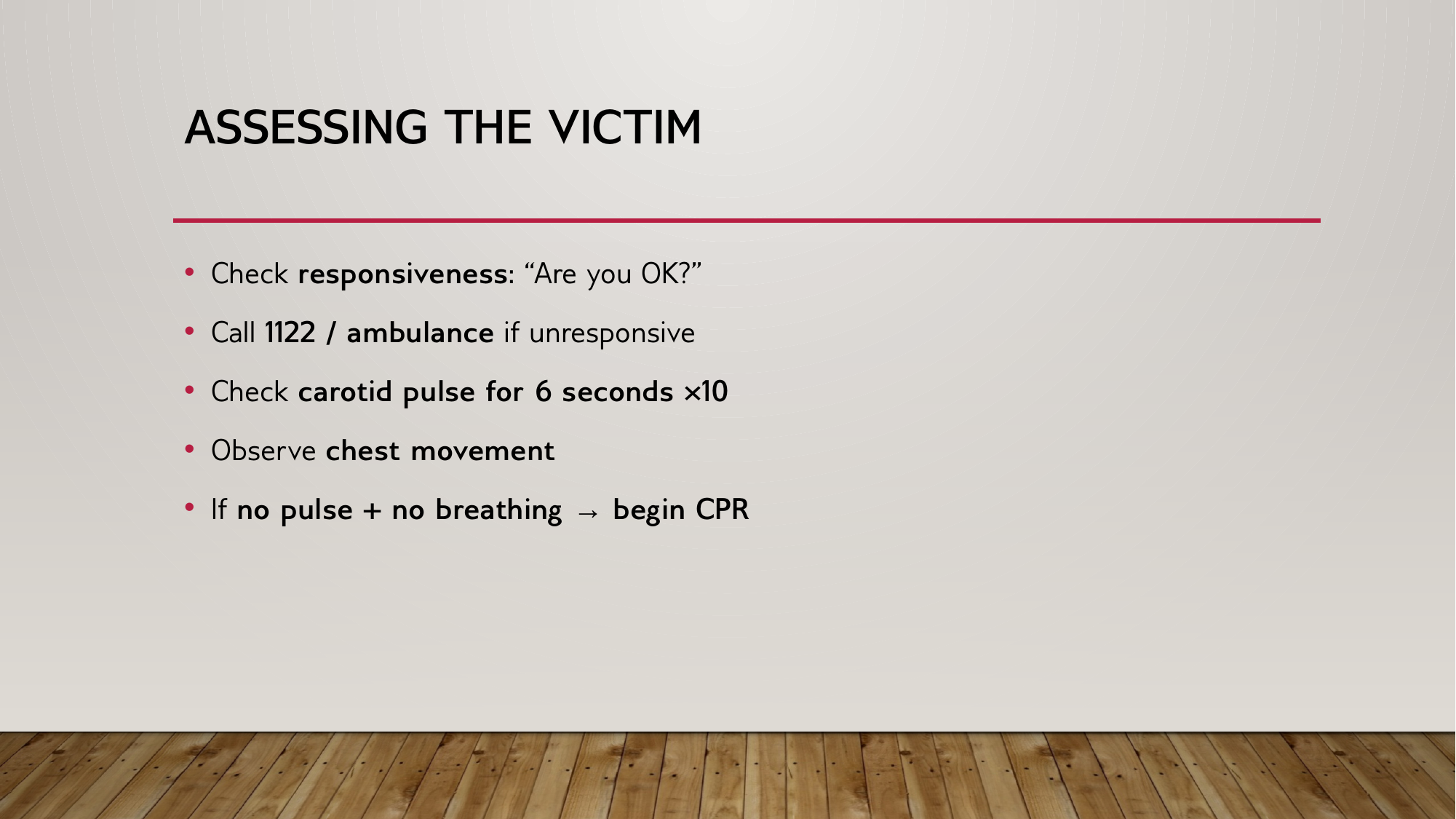

# Assessing the Victim
Check responsiveness: “Are you OK?”
Call 1122 / ambulance if unresponsive
Check carotid pulse for 6 seconds ×10
Observe chest movement
If no pulse + no breathing → begin CPR